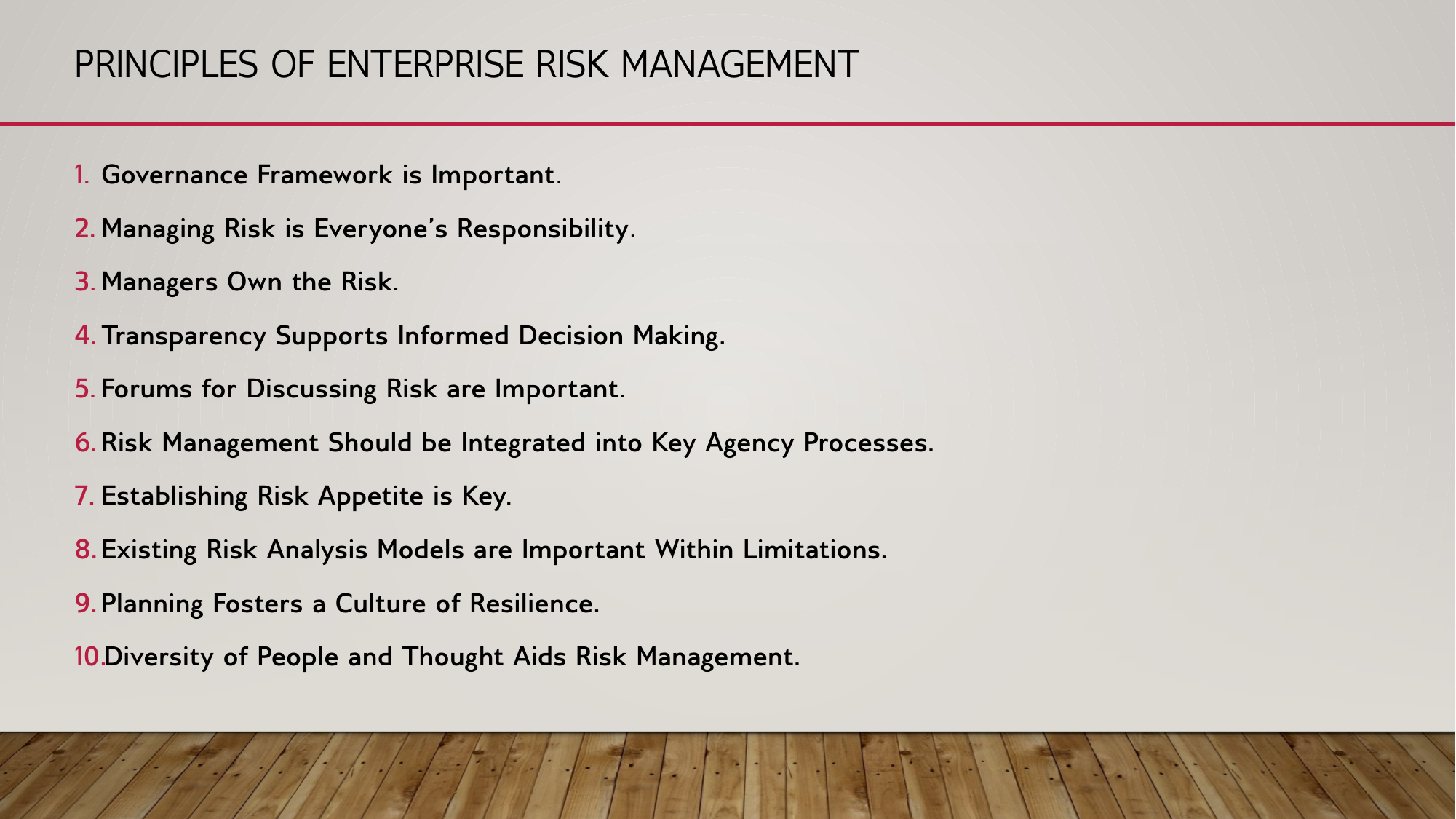

# Principles of enterprise risk management
Governance Framework is Important.
Managing Risk is Everyone’s Responsibility.
Managers Own the Risk.
Transparency Supports Informed Decision Making.
Forums for Discussing Risk are Important.
Risk Management Should be Integrated into Key Agency Processes.
Establishing Risk Appetite is Key.
Existing Risk Analysis Models are Important Within Limitations.
Planning Fosters a Culture of Resilience.
Diversity of People and Thought Aids Risk Management.